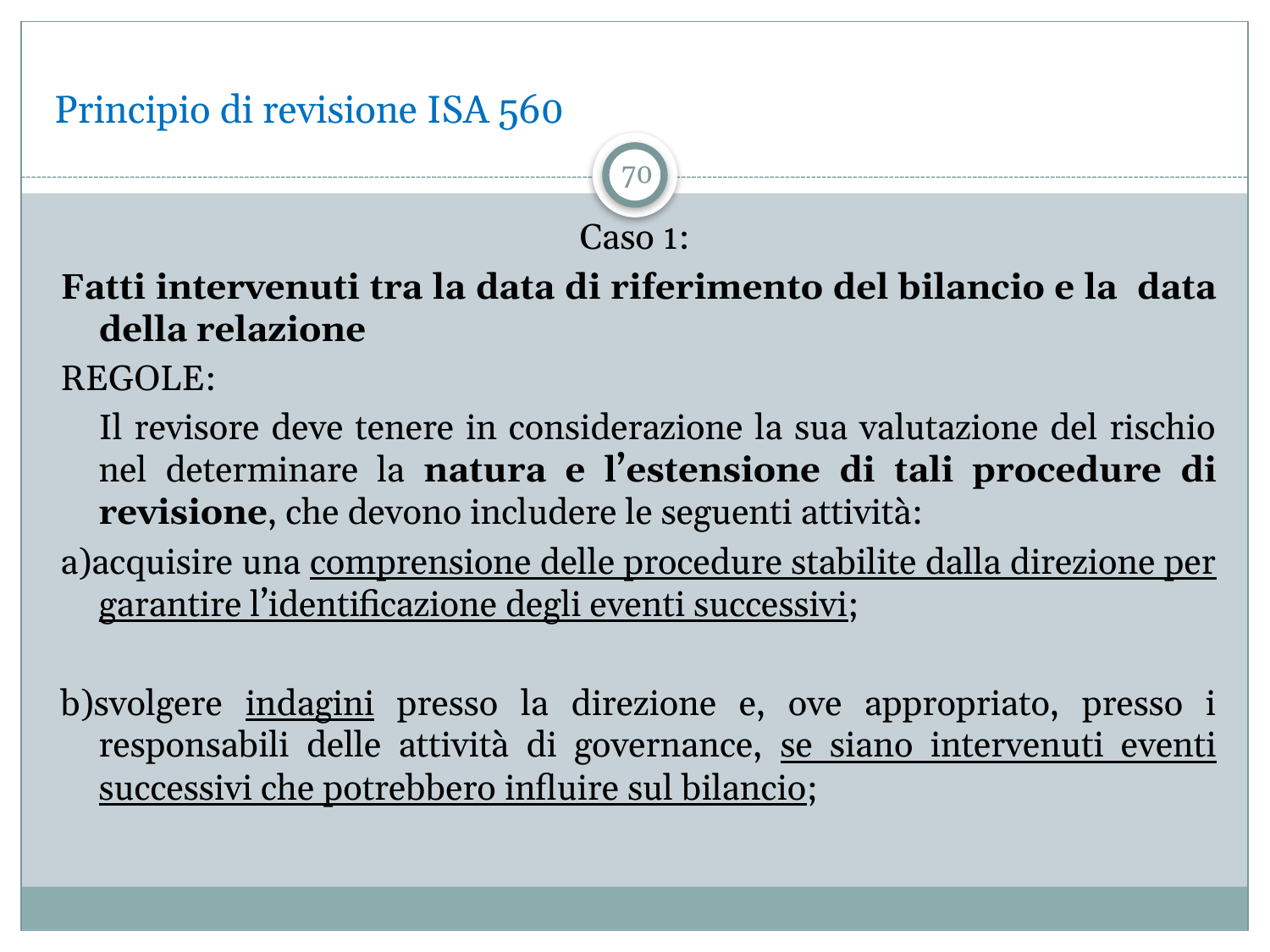

# Principio di revisione ISA 560
70
Caso 1:
Fatti intervenuti tra la data di riferimento del bilancio e la  data della relazione
REGOLE:
	Il revisore deve tenere in considerazione la sua valutazione del rischio nel determinare la natura e l’estensione di tali procedure di revisione, che devono includere le seguenti attività:
a)acquisire una comprensione delle procedure stabilite dalla direzione per garantire l’identificazione degli eventi successivi;

b)svolgere indagini presso la direzione e, ove appropriato, presso i responsabili delle attività di governance, se siano intervenuti eventi successivi che potrebbero influire sul bilancio;